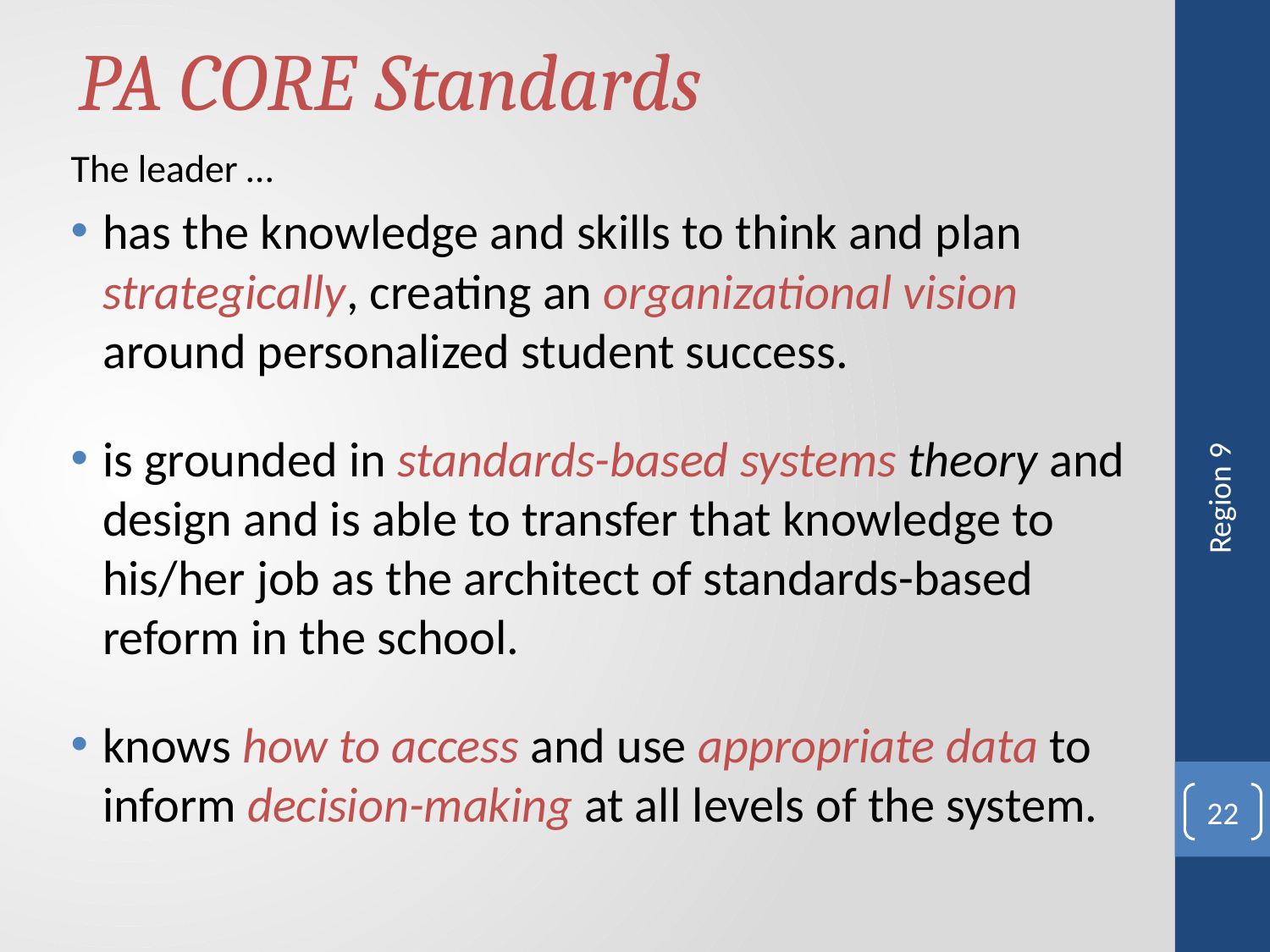

# PA CORE Standards
The leader …
has the knowledge and skills to think and plan strategically, creating an organizational vision around personalized student success.

is grounded in standards-based systems theory and design and is able to transfer that knowledge to his/her job as the architect of standards-based reform in the school.

knows how to access and use appropriate data to inform decision-making at all levels of the system.
Region 9
22